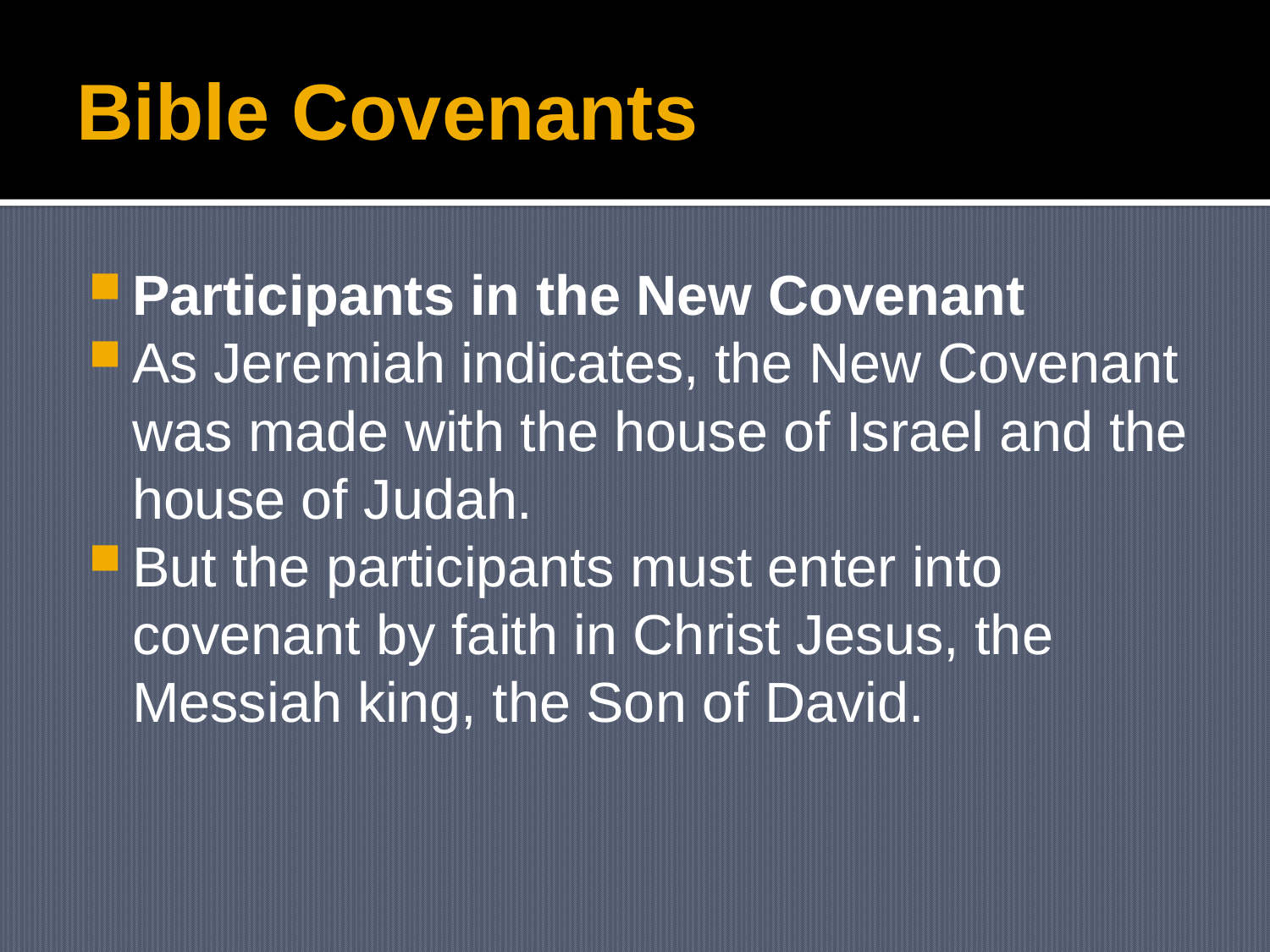

# Bible Covenants
Participants in the New Covenant
As Jeremiah indicates, the New Covenant was made with the house of Israel and the house of Judah.
But the participants must enter into covenant by faith in Christ Jesus, the Messiah king, the Son of David.